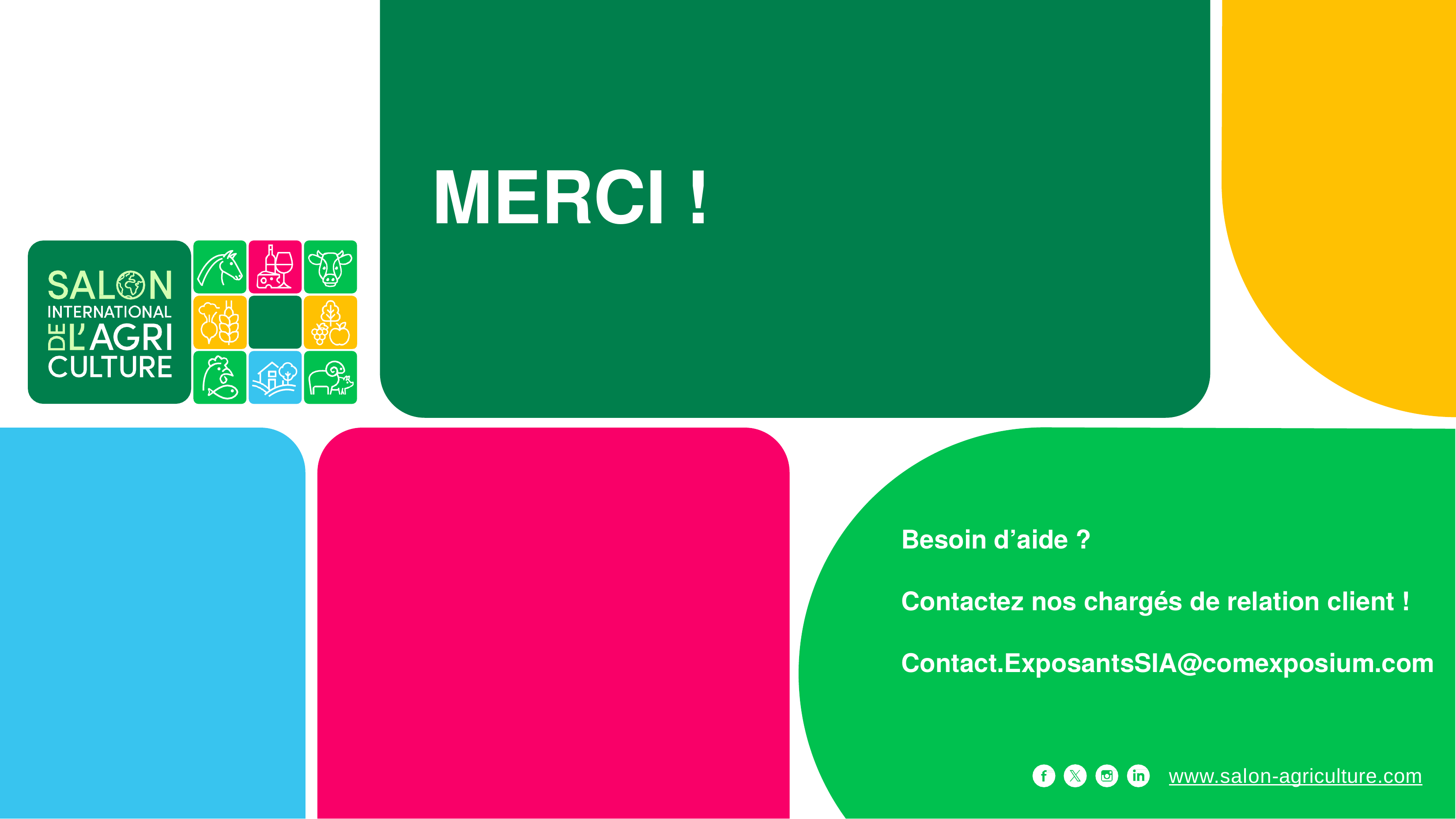

MERCI !
Besoin d’aide ?

Contactez nos chargés de relation client !

Contact.ExposantsSIA@comexposium.com